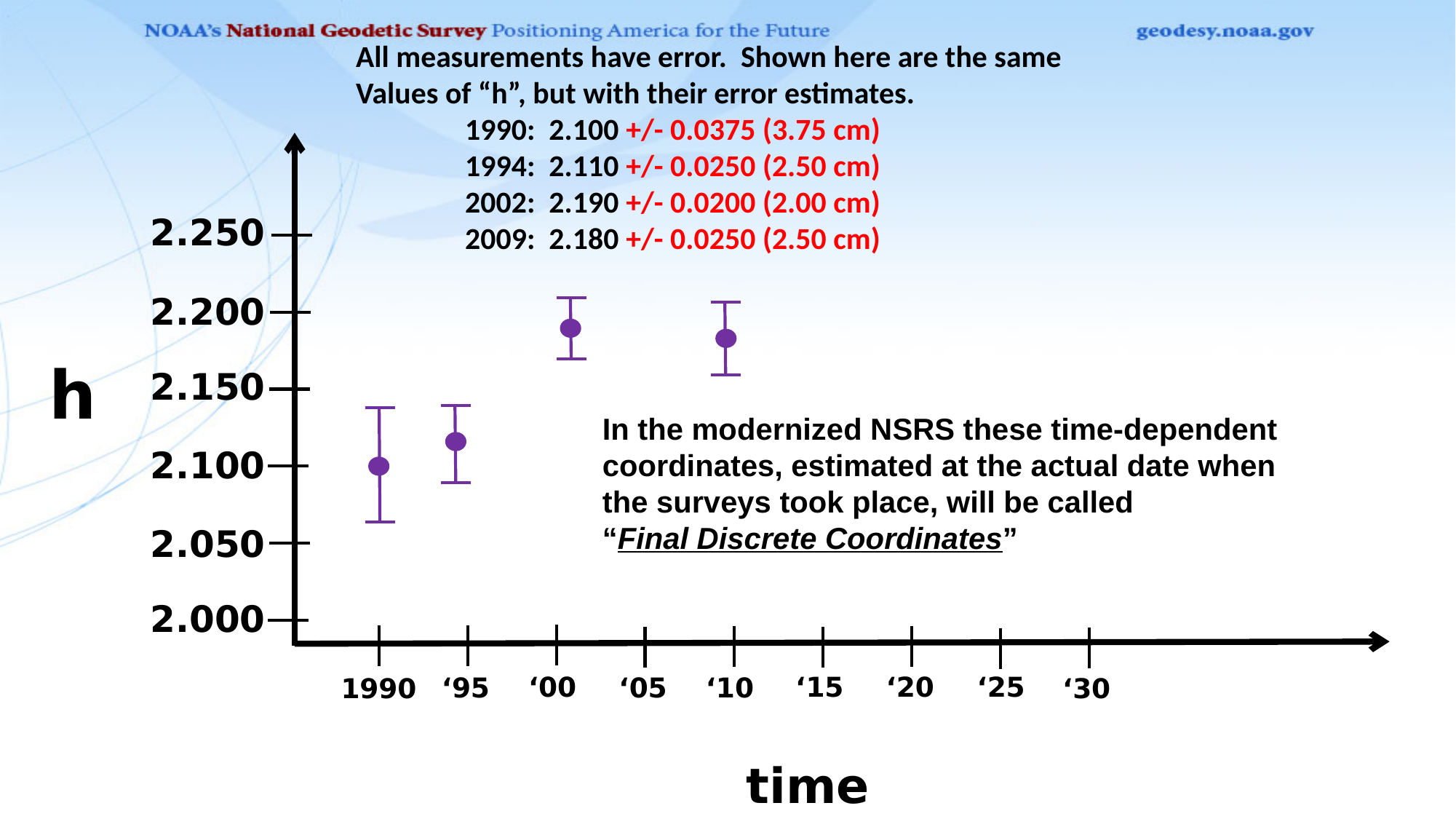

All measurements have error.  Shown here are the same
Values of “h”, but with their error estimates.
	1990:  2.100 +/- 0.0375 (3.75 cm)
	1994:  2.110 +/- 0.0250 (2.50 cm)
	2002:  2.190 +/- 0.0200 (2.00 cm)
	2009:  2.180 +/- 0.0250 (2.50 cm)
2.250
2.200

h
2.150
In the modernized NSRS these time-dependent
coordinates, estimated at the actual date when
the surveys took place, will be called
“Final Discrete Coordinates”

2.100

2.050
2.000
‘00
‘15
‘20
‘25
‘10
‘95
‘05
1990
‘30
time